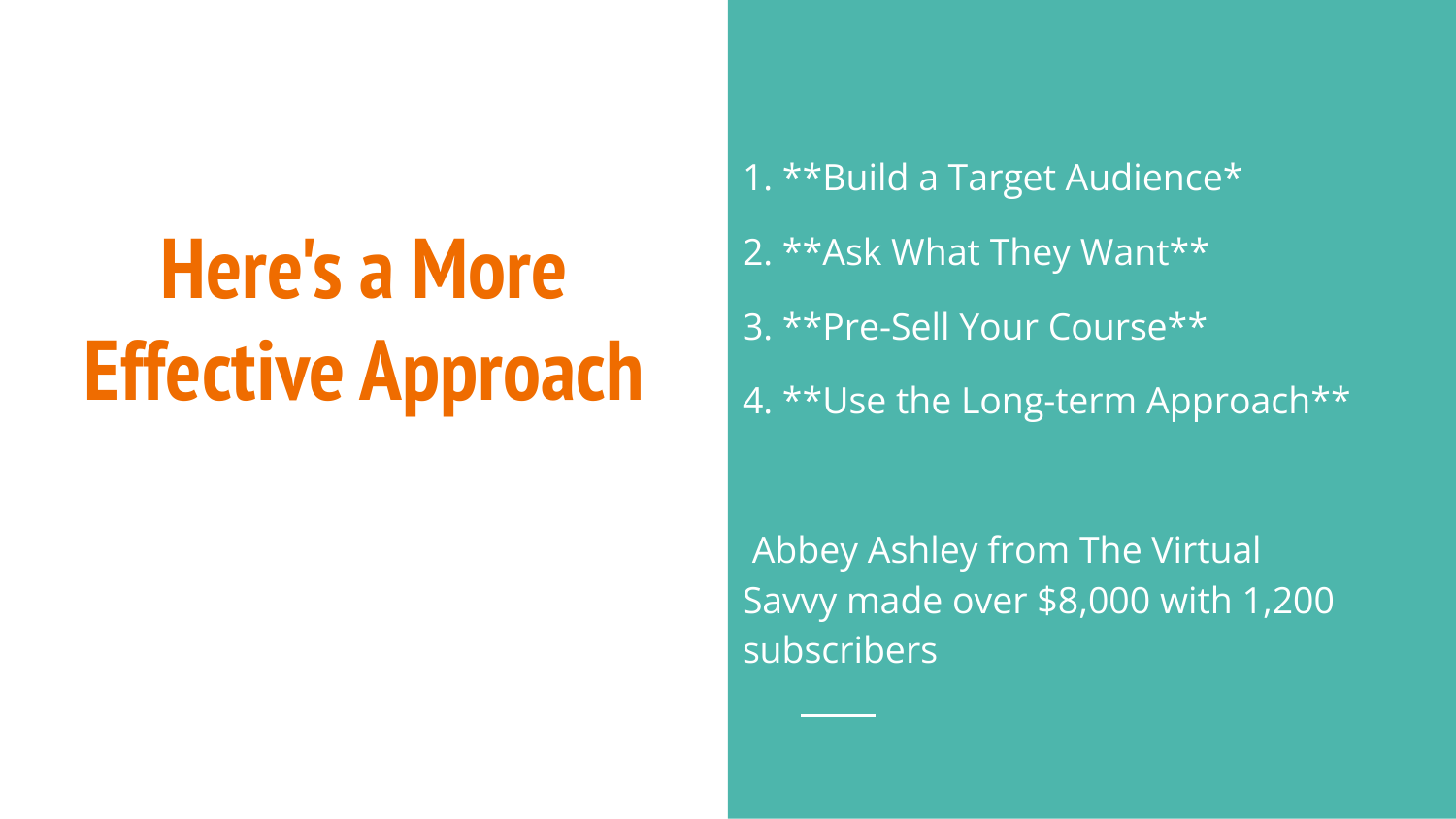

1. **Build a Target Audience*
2. **Ask What They Want**
3. **Pre-Sell Your Course**
4. **Use the Long-term Approach**

 Abbey Ashley from The Virtual Savvy made over $8,000 with 1,200  subscribers
# Here's a More Effective Approach